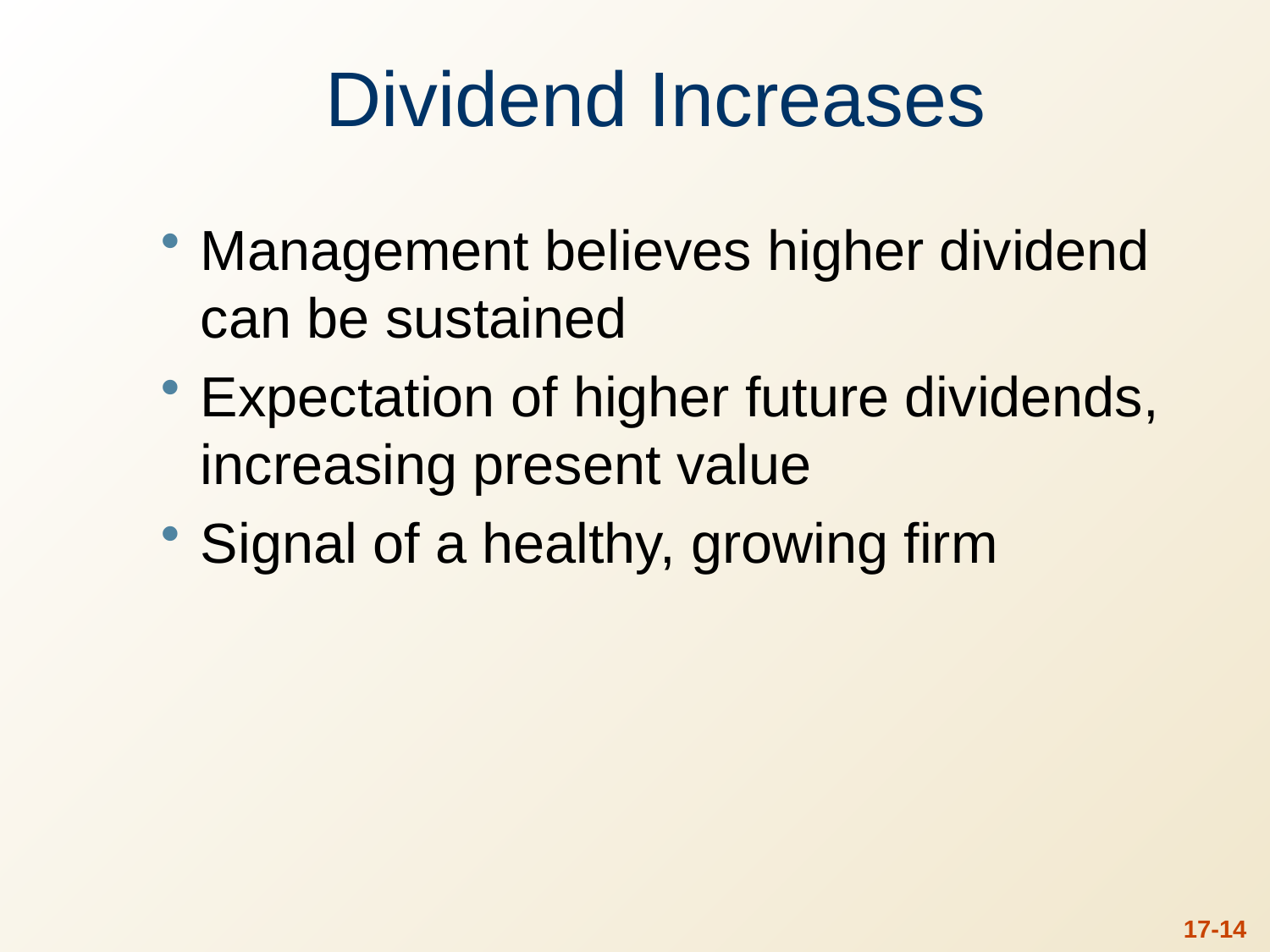

# Dividend Increases
Management believes higher dividend can be sustained
Expectation of higher future dividends, increasing present value
Signal of a healthy, growing firm

17-14